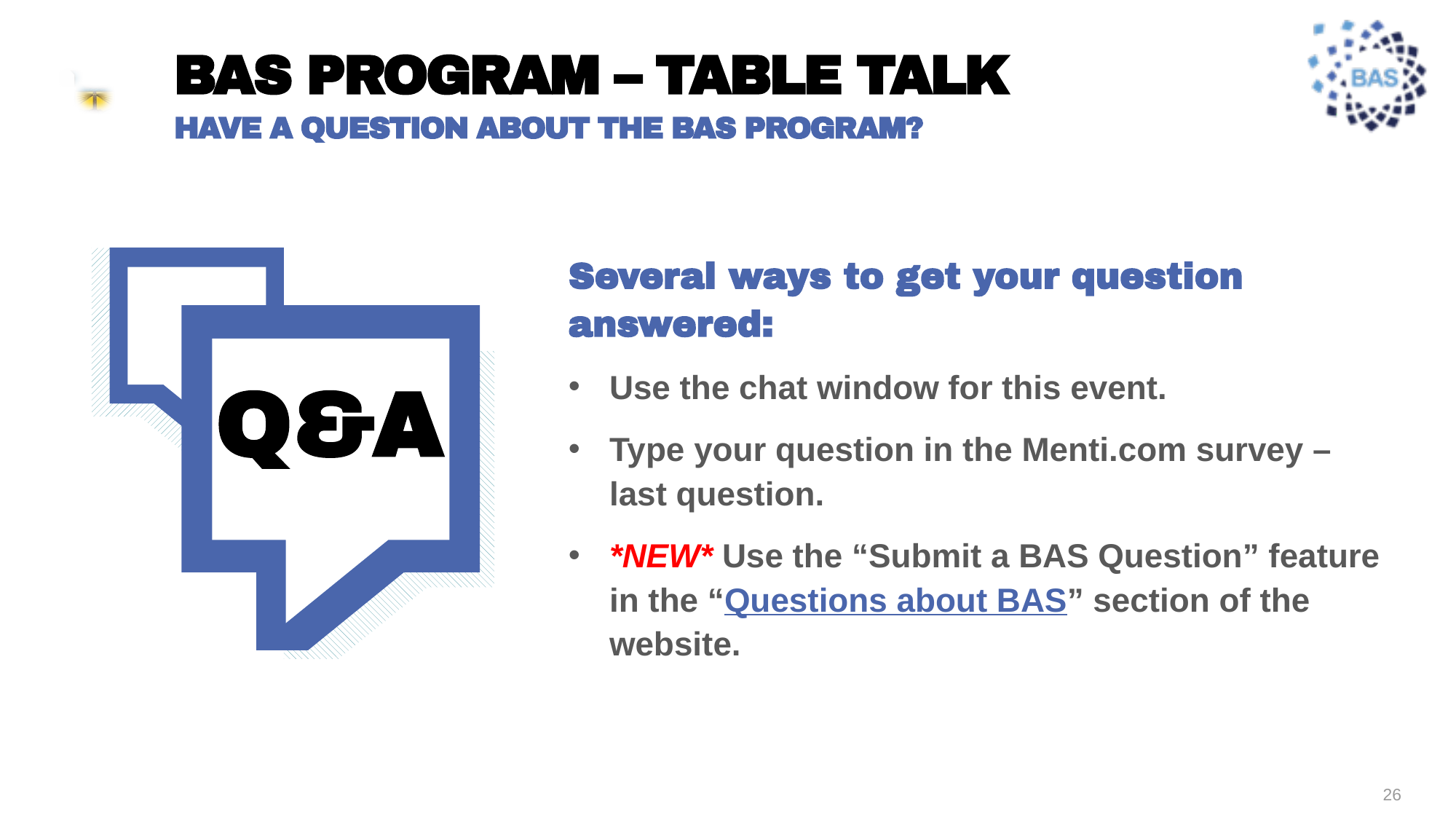

# BAS PROGRAM – Table talk
Have a question about the BAS Program?

Q&A
Several ways to get your question answered:
Use the chat window for this event.
Type your question in the Menti.com survey – last question.
*NEW* Use the “Submit a BAS Question” feature in the “Questions about BAS” section of the website.